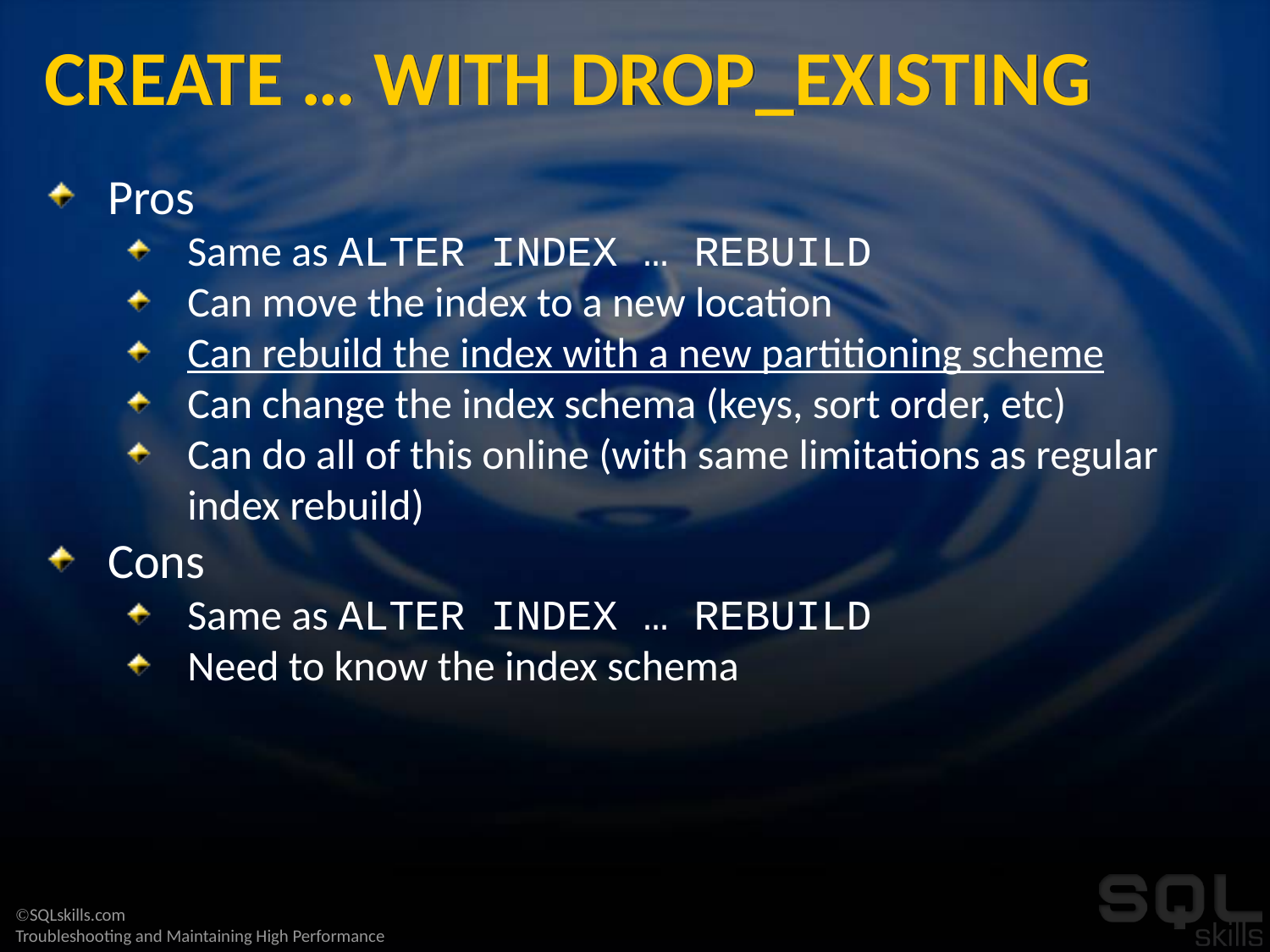

# CREATE … WITH DROP_EXISTING
Pros
Same as ALTER INDEX … REBUILD
Can move the index to a new location
Can rebuild the index with a new partitioning scheme
Can change the index schema (keys, sort order, etc)
Can do all of this online (with same limitations as regular index rebuild)
Cons
Same as ALTER INDEX … REBUILD
Need to know the index schema